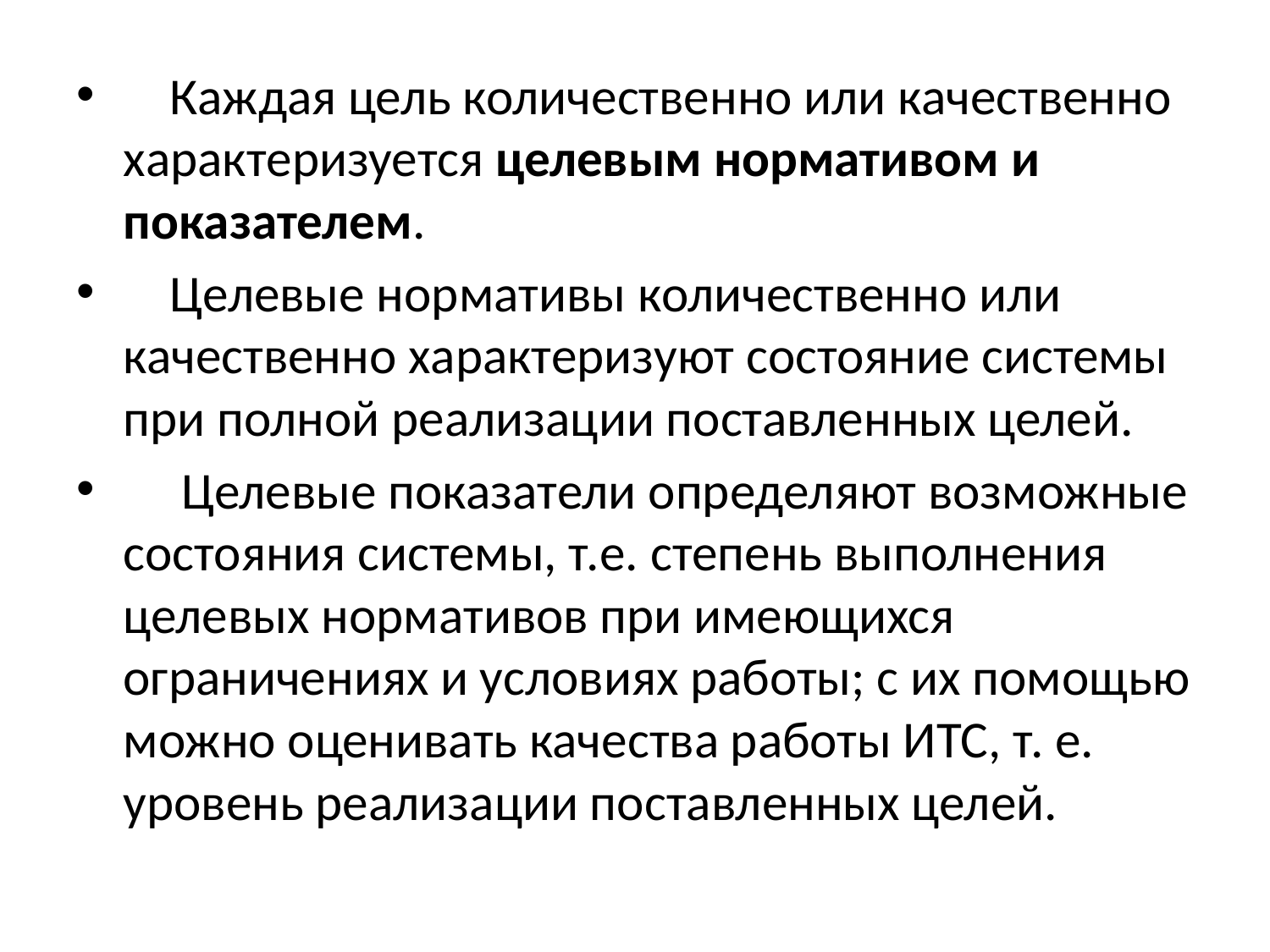

Каждая цель количественно или качественно характеризуется целевым нормативом и показателем.
    Целевые нормативы количественно или качественно характеризуют состояние системы при полной реализации поставленных целей.
     Целевые показатели определяют возможные состояния системы, т.е. степень выполнения целевых нормативов при имеющихся ограничениях и условиях работы; с их помощью можно оценивать качества работы ИТС, т. е. уровень реализации поставленных целей.